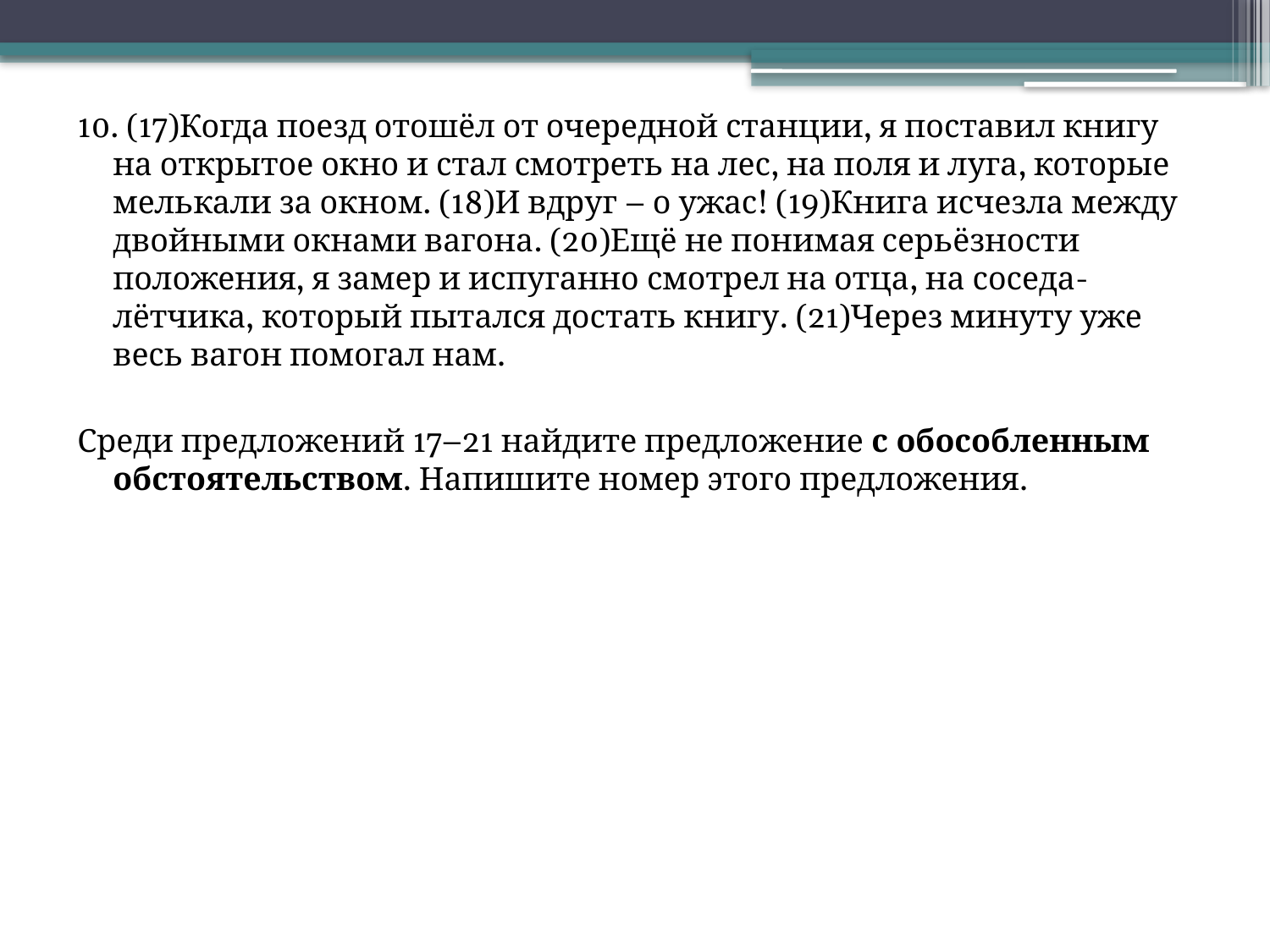

10. (17)Когда поезд отошёл от очередной станции, я поставил книгу на открытое окно и стал смотреть на лес, на поля и луга, которые мелькали за окном. (18)И вдруг – о ужас! (19)Книга исчезла между двойными окнами вагона. (20)Ещё не понимая серьёзности положения, я замер и испуганно смотрел на отца, на соседа-лётчика, который пытался достать книгу. (21)Через минуту уже весь вагон помогал нам.

Среди предложений 17–21 найдите предложение с обособленным обстоятельством. Напишите номер этого предложения.